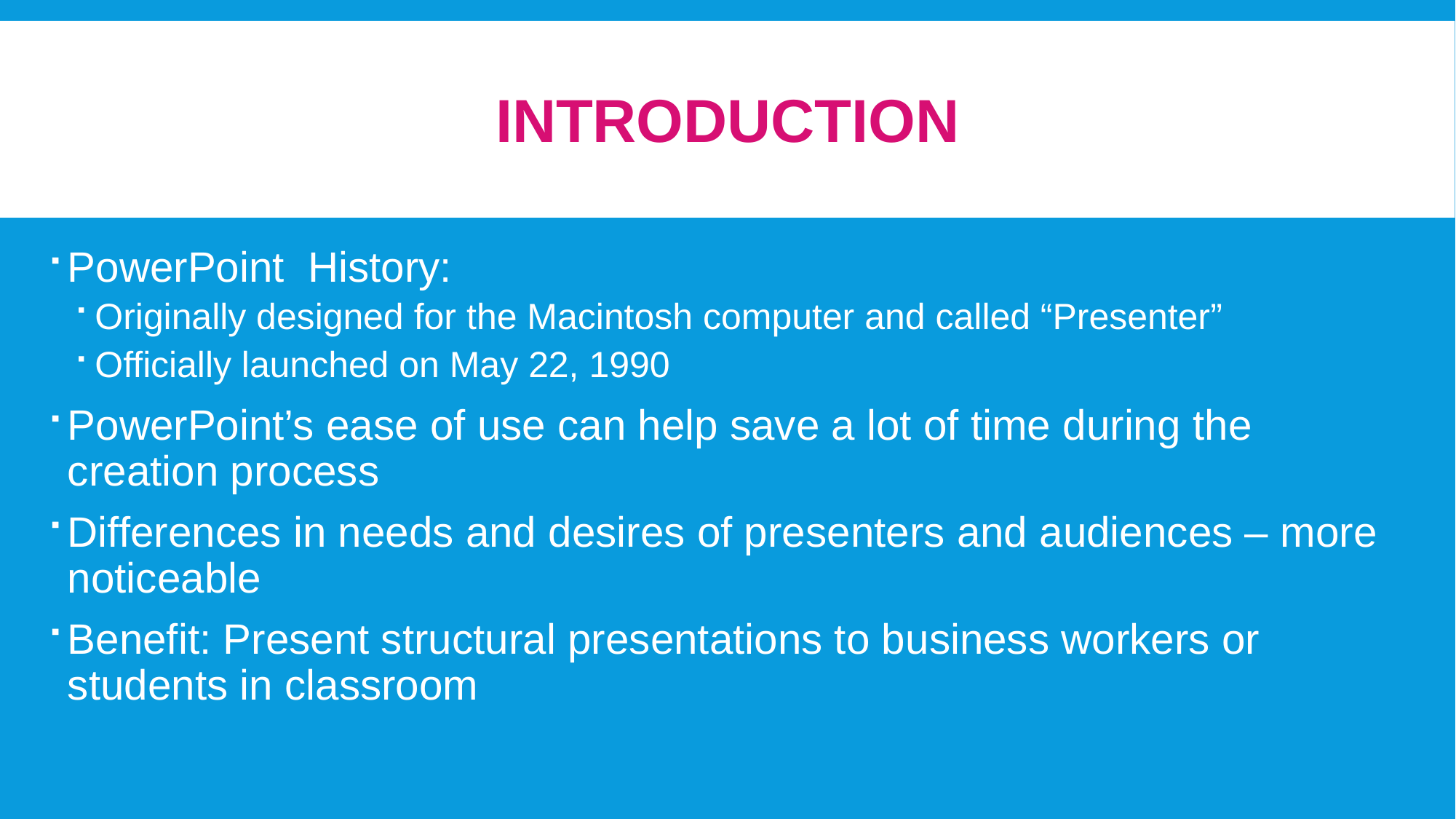

# Introduction
PowerPoint  History:
Originally designed for the Macintosh computer and called “Presenter”
Officially launched on May 22, 1990
PowerPoint’s ease of use can help save a lot of time during the creation process
Differences in needs and desires of presenters and audiences – more noticeable
Benefit: Present structural presentations to business workers or students in classroom